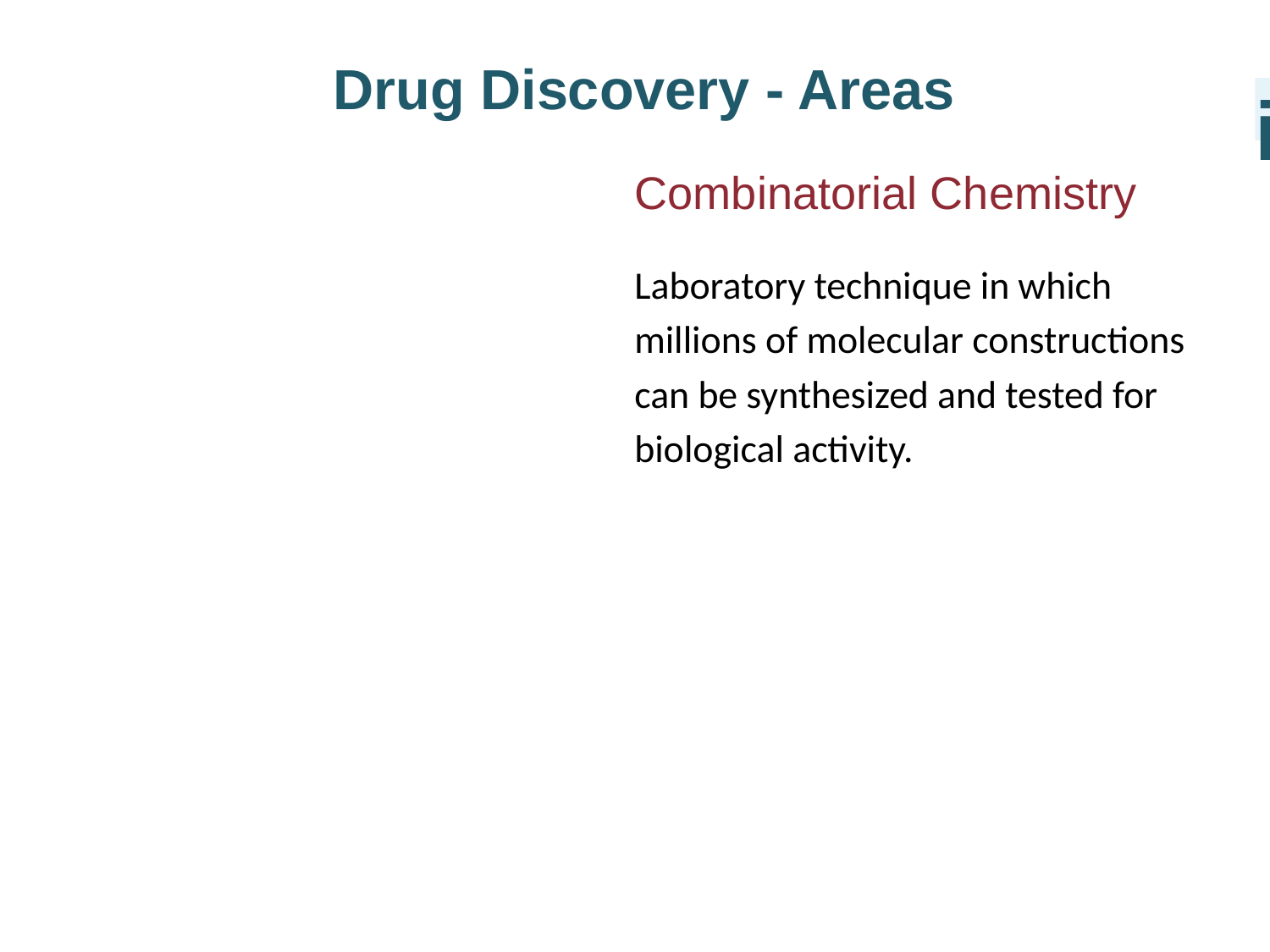

Drug Discovery - Areas
i
Combinatorial Chemistry
Laboratory technique in which millions of molecular constructions can be synthesized and tested for biological activity.